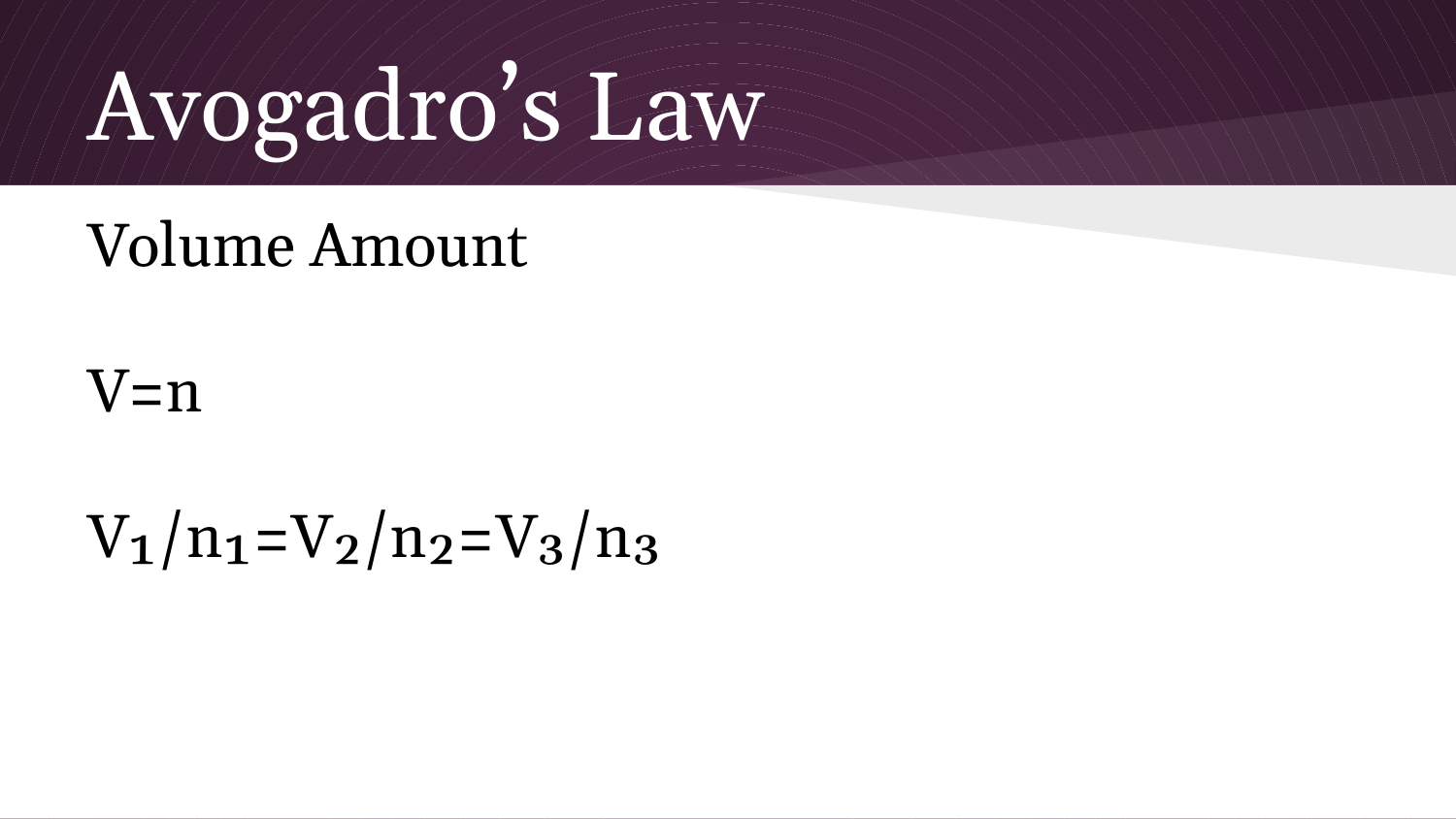

# Avogadro’s Law
Volume Amount

V=n

V₁/n₁=V₂/n₂=V₃/n₃